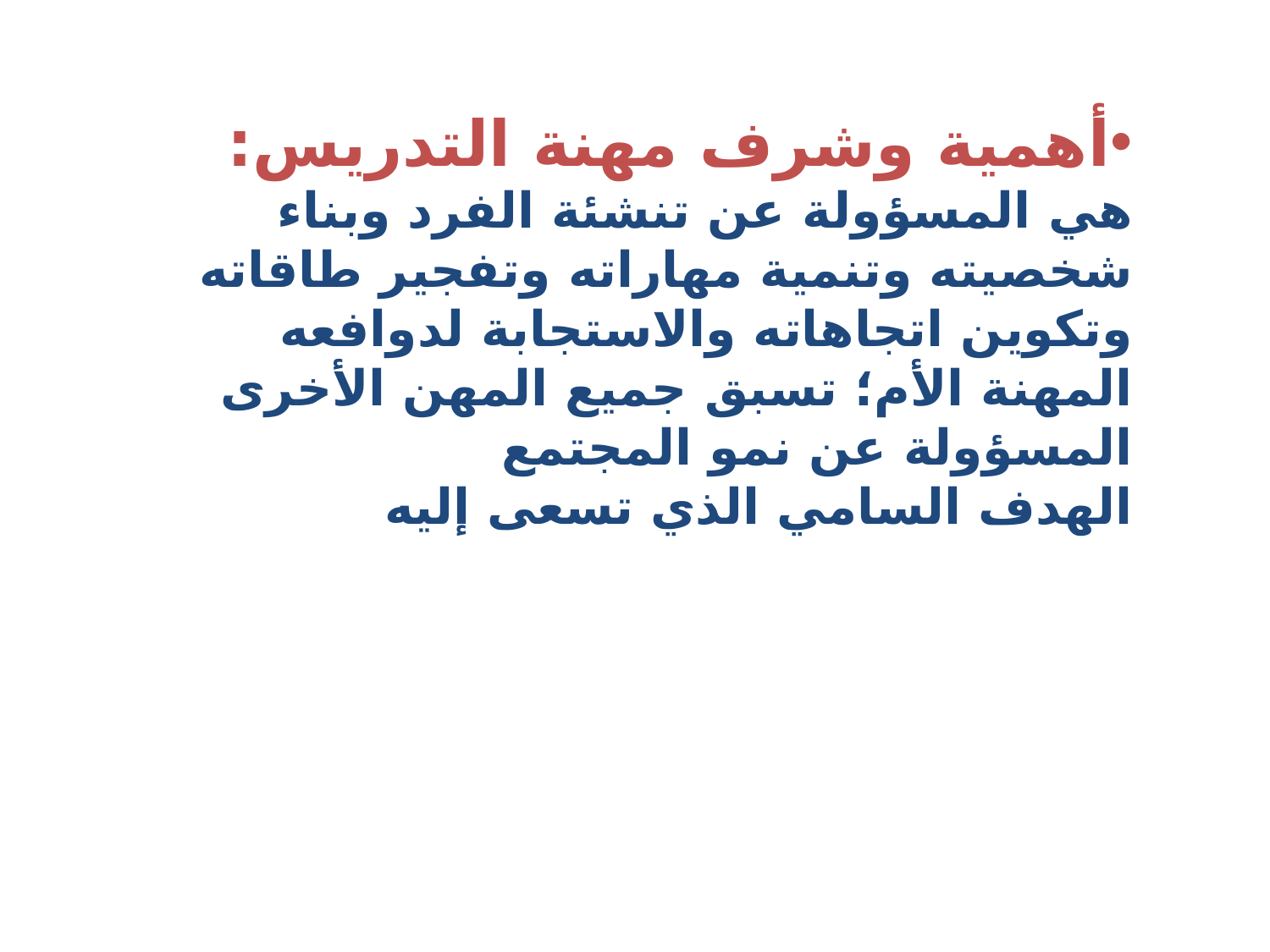

أهمية وشرف مهنة التدريس:
هي المسؤولة عن تنشئة الفرد وبناء شخصيته وتنمية مهاراته وتفجير طاقاته وتكوين اتجاهاته والاستجابة لدوافعه
المهنة الأم؛ تسبق جميع المهن الأخرى
المسؤولة عن نمو المجتمع
الهدف السامي الذي تسعى إليه